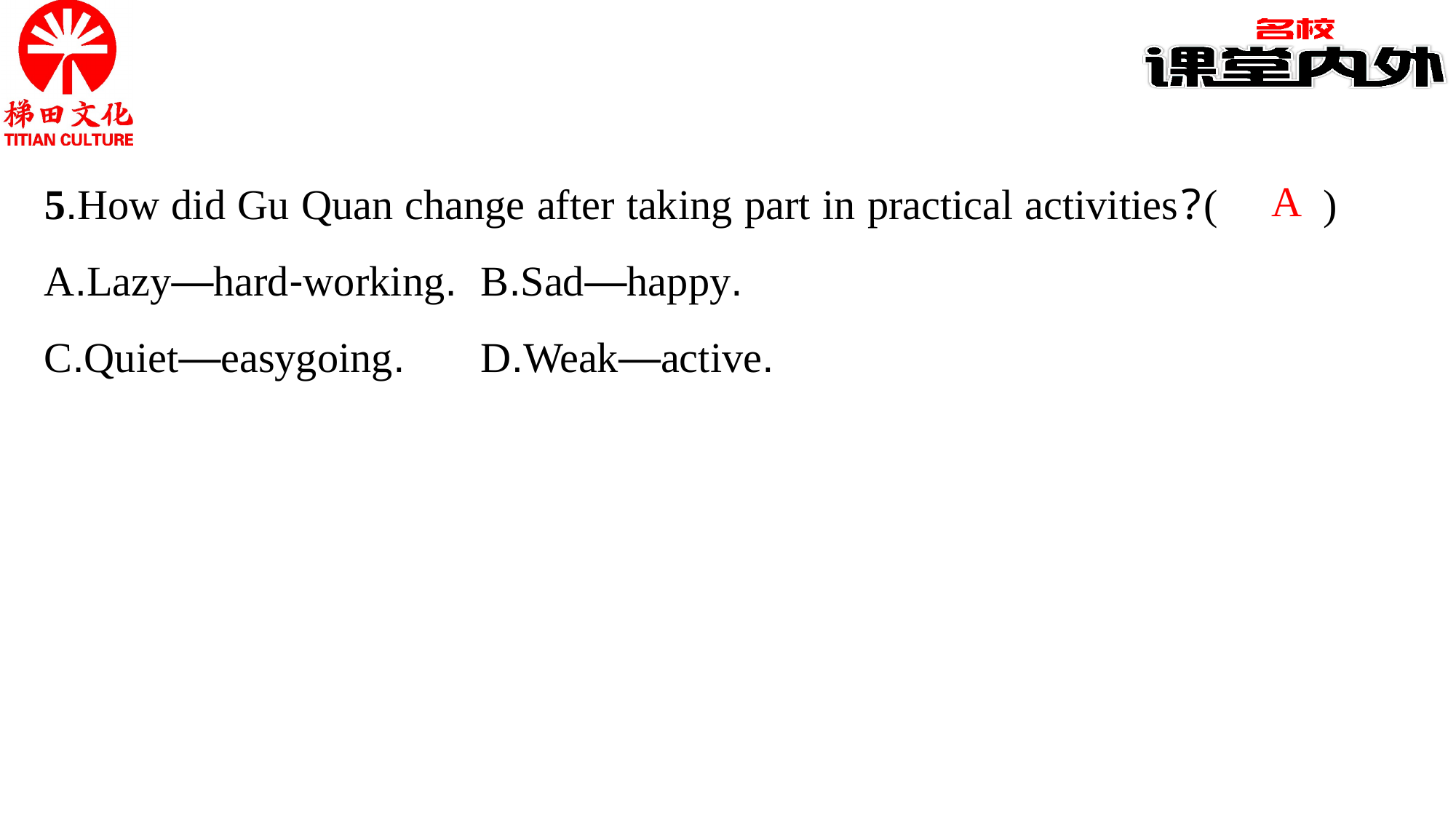

5.How did Gu Quan change after taking part in practical activities?(　　)
A.Lazy—hard-working.	B.Sad—happy.
C.Quiet—easygoing.	D.Weak—active.
A